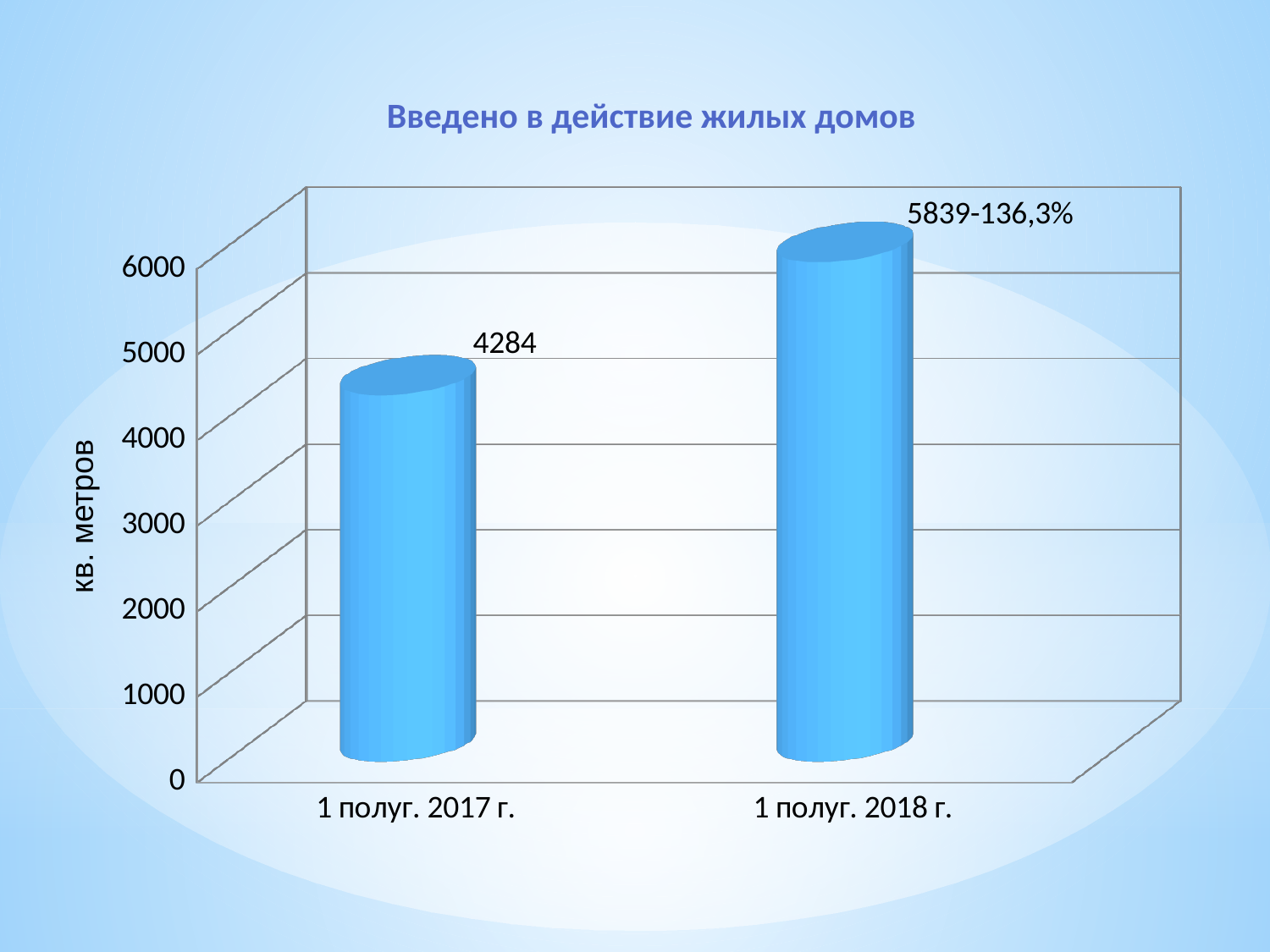

Введено в действие жилых домов

[unsupported chart]

кв. метров